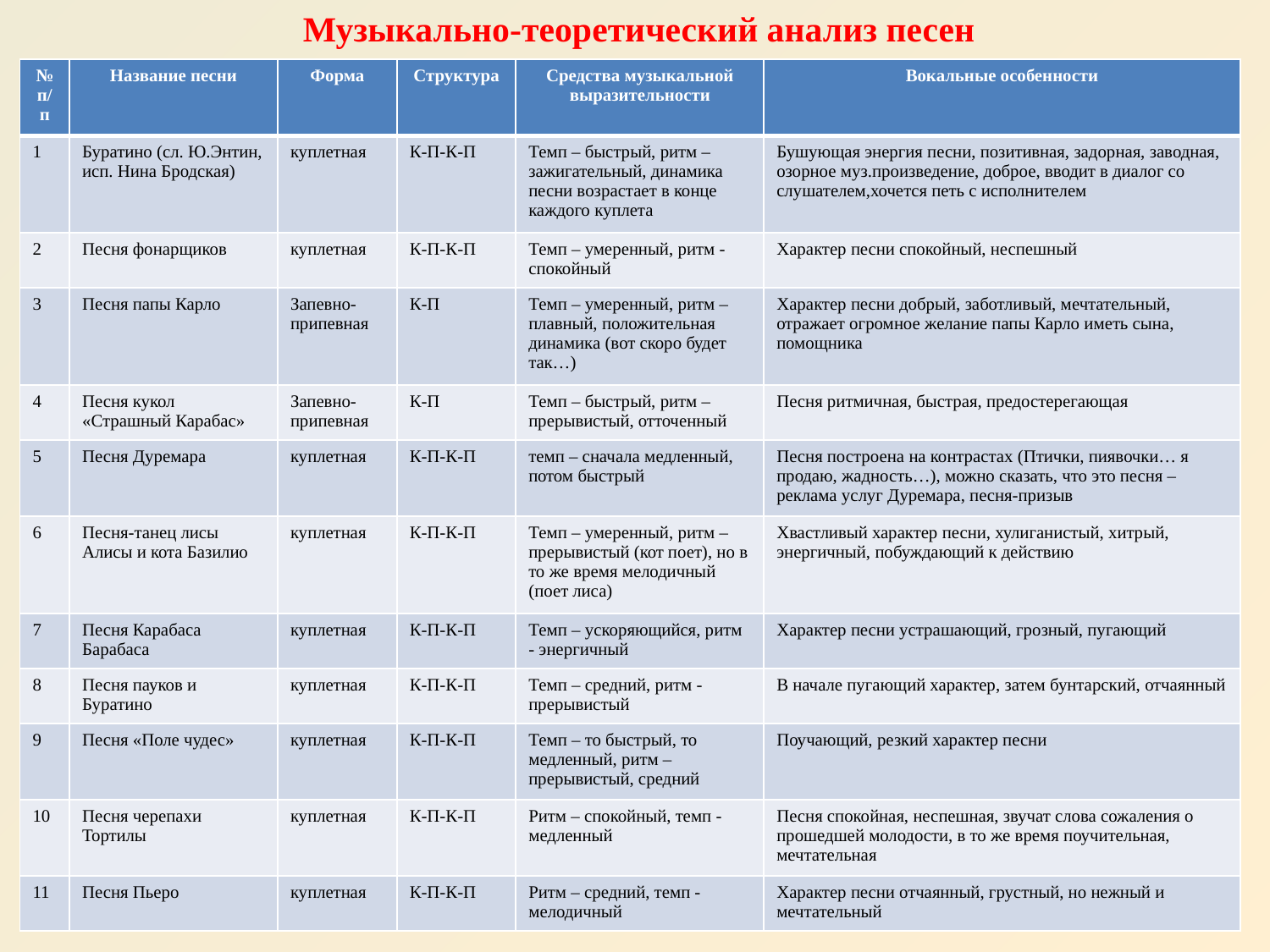

Музыкально-теоретический анализ песен
| № п/п | Название песни | Форма | Структура | Средства музыкальной выразительности | Вокальные особенности |
| --- | --- | --- | --- | --- | --- |
| 1 | Буратино (сл. Ю.Энтин, исп. Нина Бродская) | куплетная | К-П-К-П | Темп – быстрый, ритм – зажигательный, динамика песни возрастает в конце каждого куплета | Бушующая энергия песни, позитивная, задорная, заводная, озорное муз.произведение, доброе, вводит в диалог со слушателем,хочется петь с исполнителем |
| 2 | Песня фонарщиков | куплетная | К-П-К-П | Темп – умеренный, ритм - спокойный | Характер песни спокойный, неспешный |
| 3 | Песня папы Карло | Запевно-припевная | К-П | Темп – умеренный, ритм – плавный, положительная динамика (вот скоро будет так…) | Характер песни добрый, заботливый, мечтательный, отражает огромное желание папы Карло иметь сына, помощника |
| 4 | Песня кукол «Страшный Карабас» | Запевно-припевная | К-П | Темп – быстрый, ритм – прерывистый, отточенный | Песня ритмичная, быстрая, предостерегающая |
| 5 | Песня Дуремара | куплетная | К-П-К-П | темп – сначала медленный, потом быстрый | Песня построена на контрастах (Птички, пиявочки… я продаю, жадность…), можно сказать, что это песня – реклама услуг Дуремара, песня-призыв |
| 6 | Песня-танец лисы Алисы и кота Базилио | куплетная | К-П-К-П | Темп – умеренный, ритм – прерывистый (кот поет), но в то же время мелодичный (поет лиса) | Хвастливый характер песни, хулиганистый, хитрый, энергичный, побуждающий к действию |
| 7 | Песня Карабаса Барабаса | куплетная | К-П-К-П | Темп – ускоряющийся, ритм - энергичный | Характер песни устрашающий, грозный, пугающий |
| 8 | Песня пауков и Буратино | куплетная | К-П-К-П | Темп – средний, ритм - прерывистый | В начале пугающий характер, затем бунтарский, отчаянный |
| 9 | Песня «Поле чудес» | куплетная | К-П-К-П | Темп – то быстрый, то медленный, ритм – прерывистый, средний | Поучающий, резкий характер песни |
| 10 | Песня черепахи Тортилы | куплетная | К-П-К-П | Ритм – спокойный, темп - медленный | Песня спокойная, неспешная, звучат слова сожаления о прошедшей молодости, в то же время поучительная, мечтательная |
| 11 | Песня Пьеро | куплетная | К-П-К-П | Ритм – средний, темп - мелодичный | Характер песни отчаянный, грустный, но нежный и мечтательный |